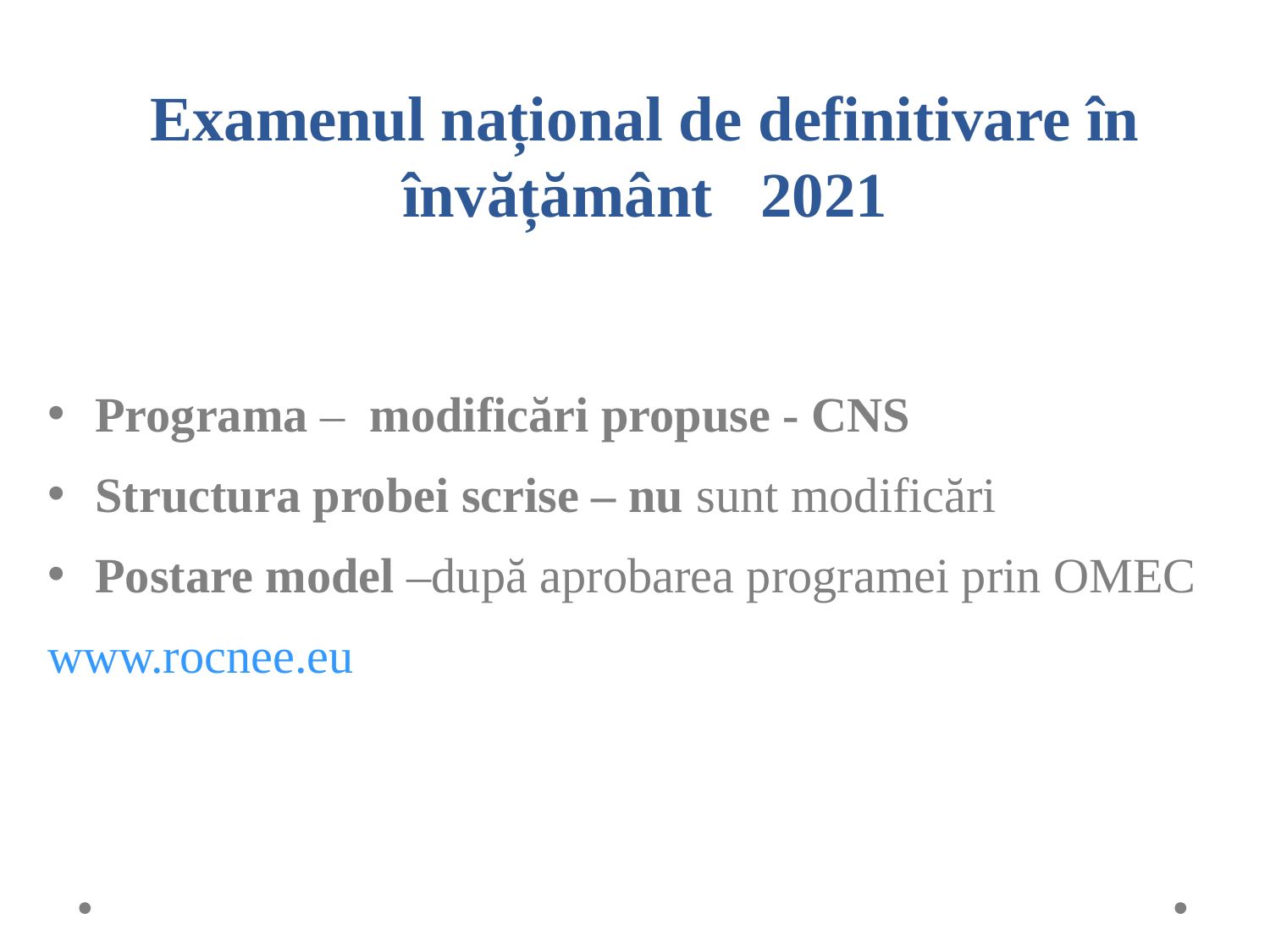

# Examenul național de definitivare în învățământ   2021
Programa –  modificări propuse - CNS
Structura probei scrise – nu sunt modificări
Postare model –după aprobarea programei prin OMEC
www.rocnee.eu